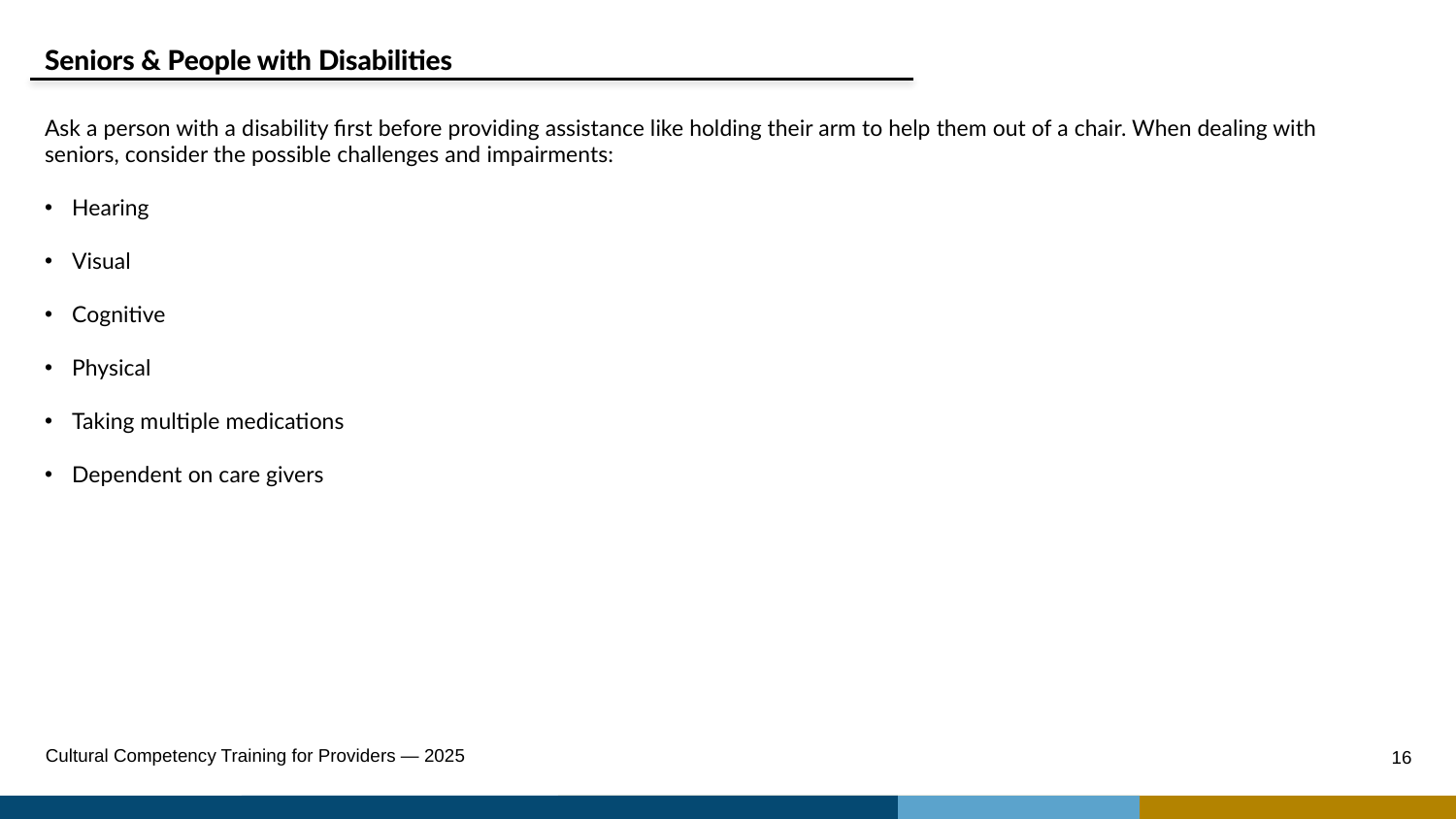

Seniors & People with Disabilities
Ask a person with a disability first before providing assistance like holding their arm to help them out of a chair. When dealing with seniors, consider the possible challenges and impairments:

Hearing

Visual

Cognitive

Physical

Taking multiple medications

Dependent on care givers
Cultural Competency Training for Providers — 2025